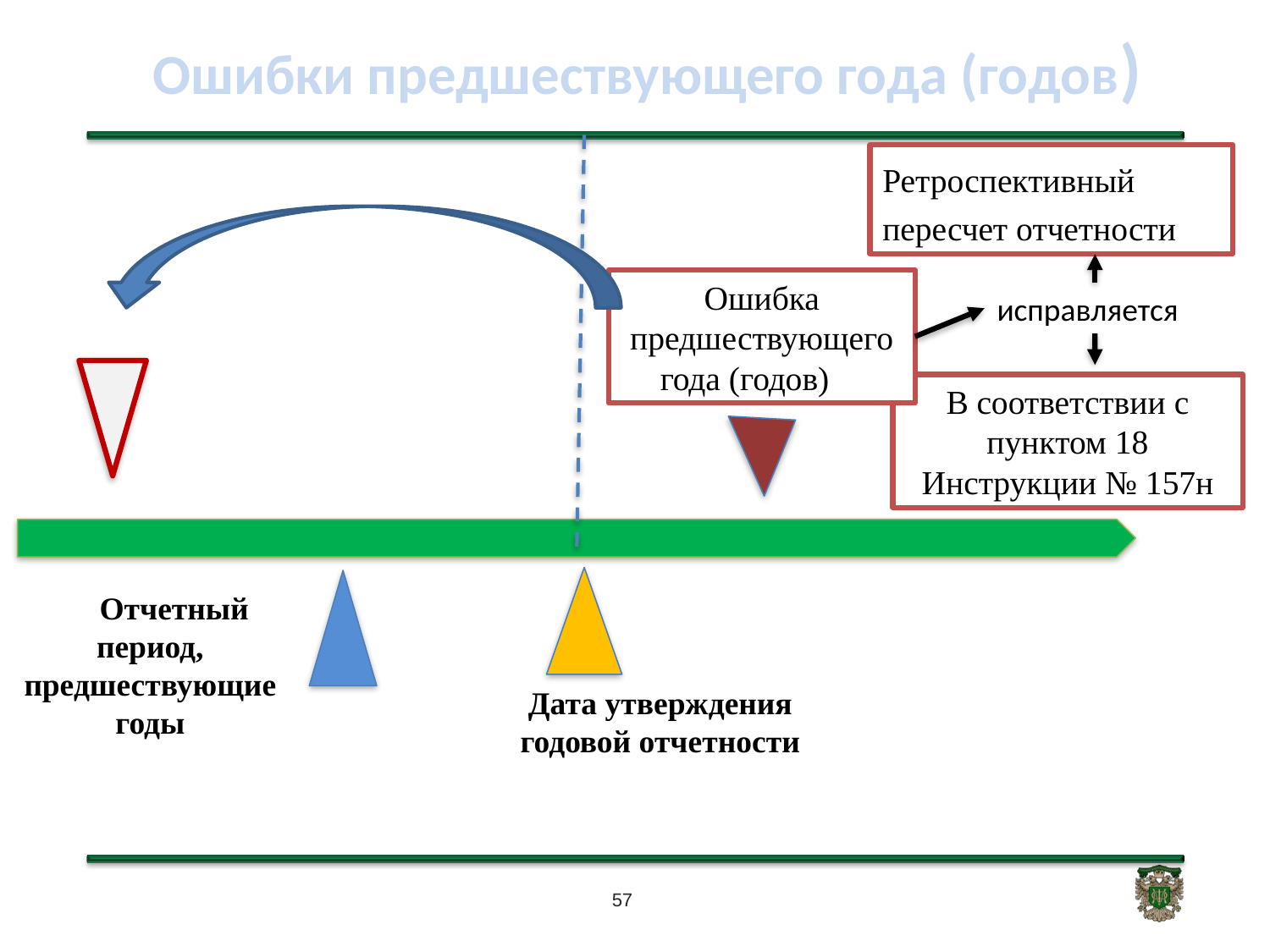

# Ошибки предшествующего года (годов)
Ретроспективный пересчет отчетности

Ошибка предшествующего года (годов)
исправляется

В соответствии с пунктом 18 Инструкции № 157н

Дата утверждения годовой отчетности
Отчетный период, предшествующие годы
57